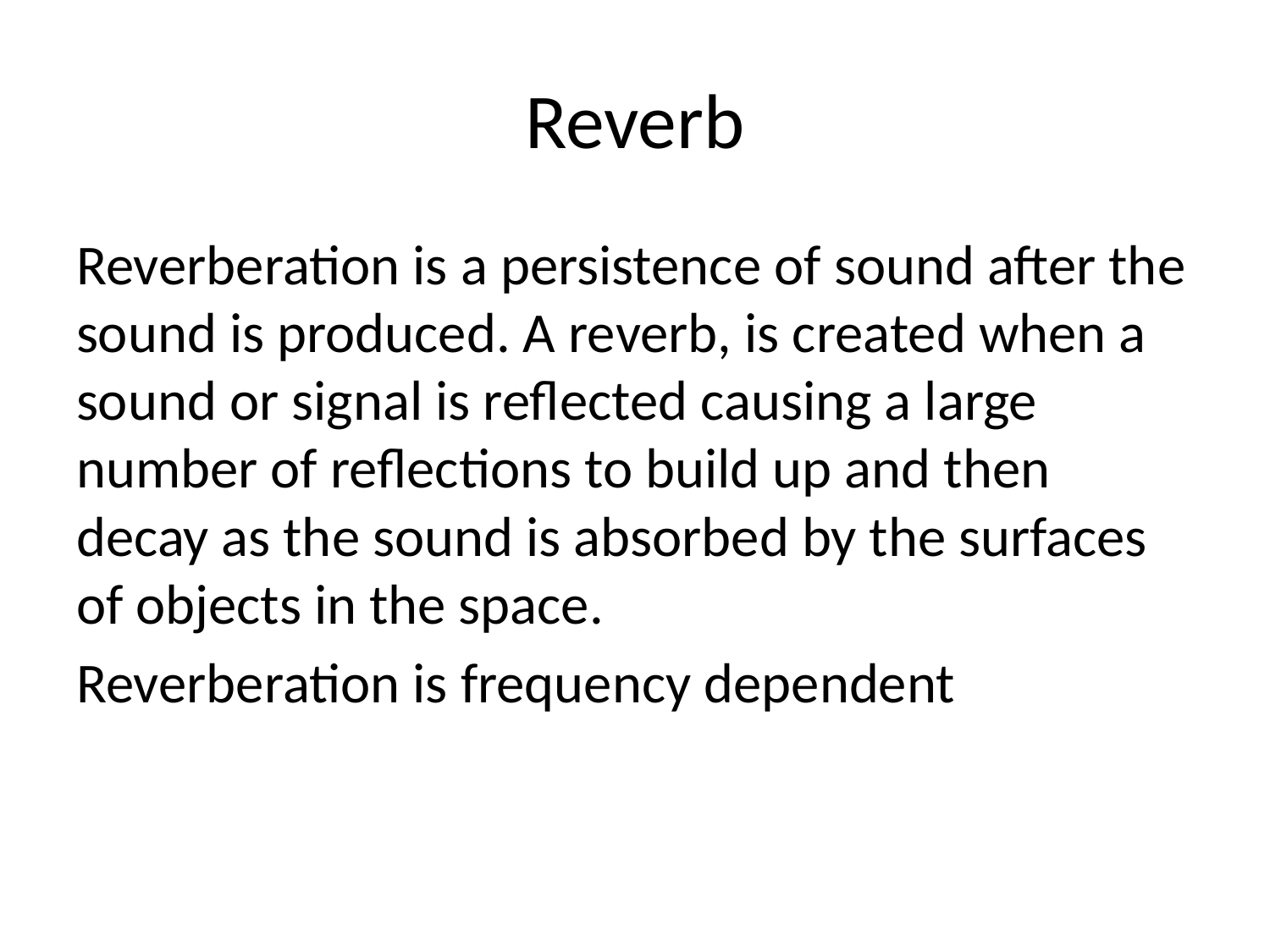

# Reverb
Reverberation is a persistence of sound after the sound is produced. A reverb, is created when a sound or signal is reflected causing a large number of reflections to build up and then decay as the sound is absorbed by the surfaces of objects in the space.
Reverberation is frequency dependent